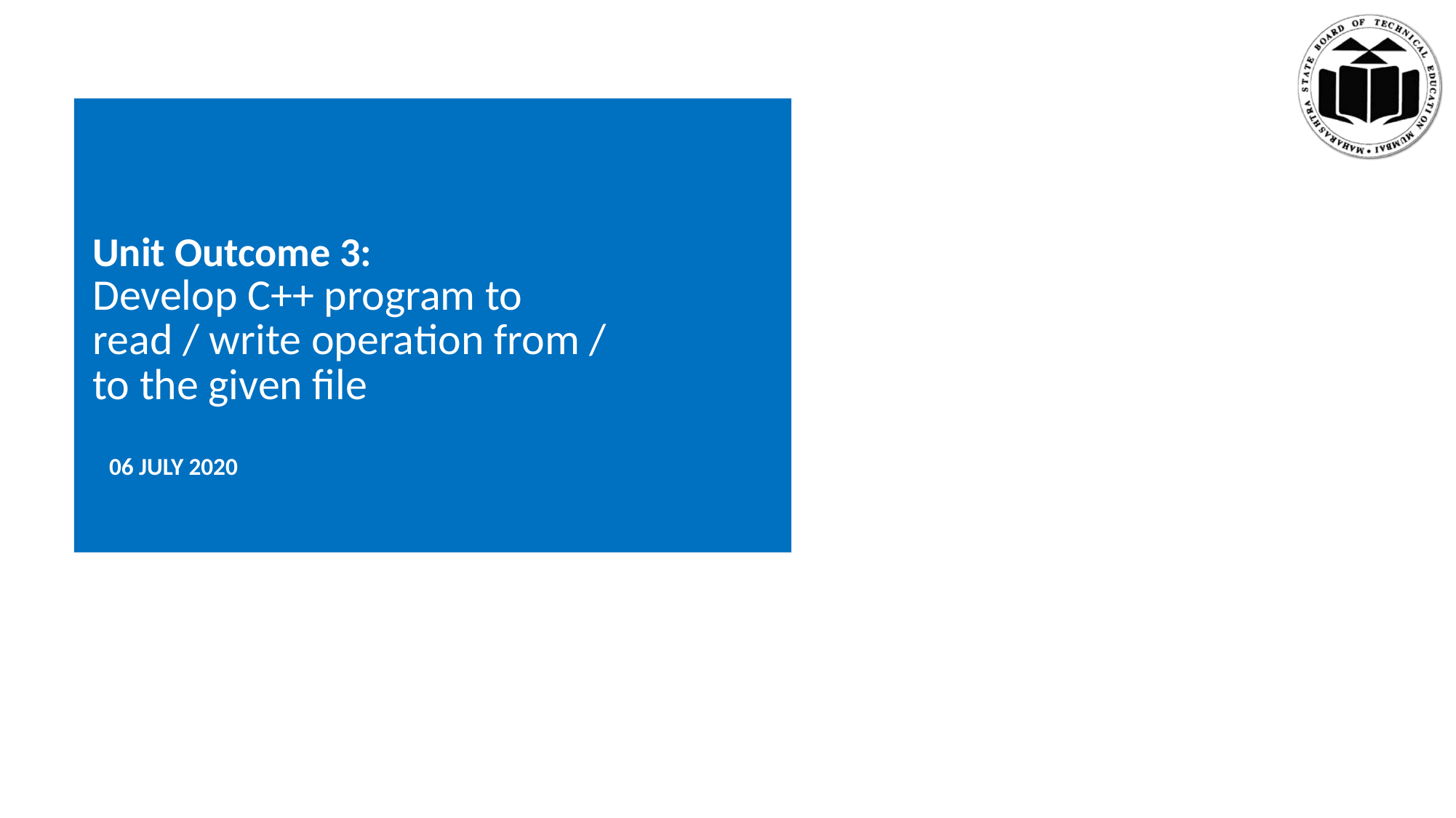

# Unit Outcome 3: Develop C++ program to read / write operation from / to the given file
06 JULY 2020